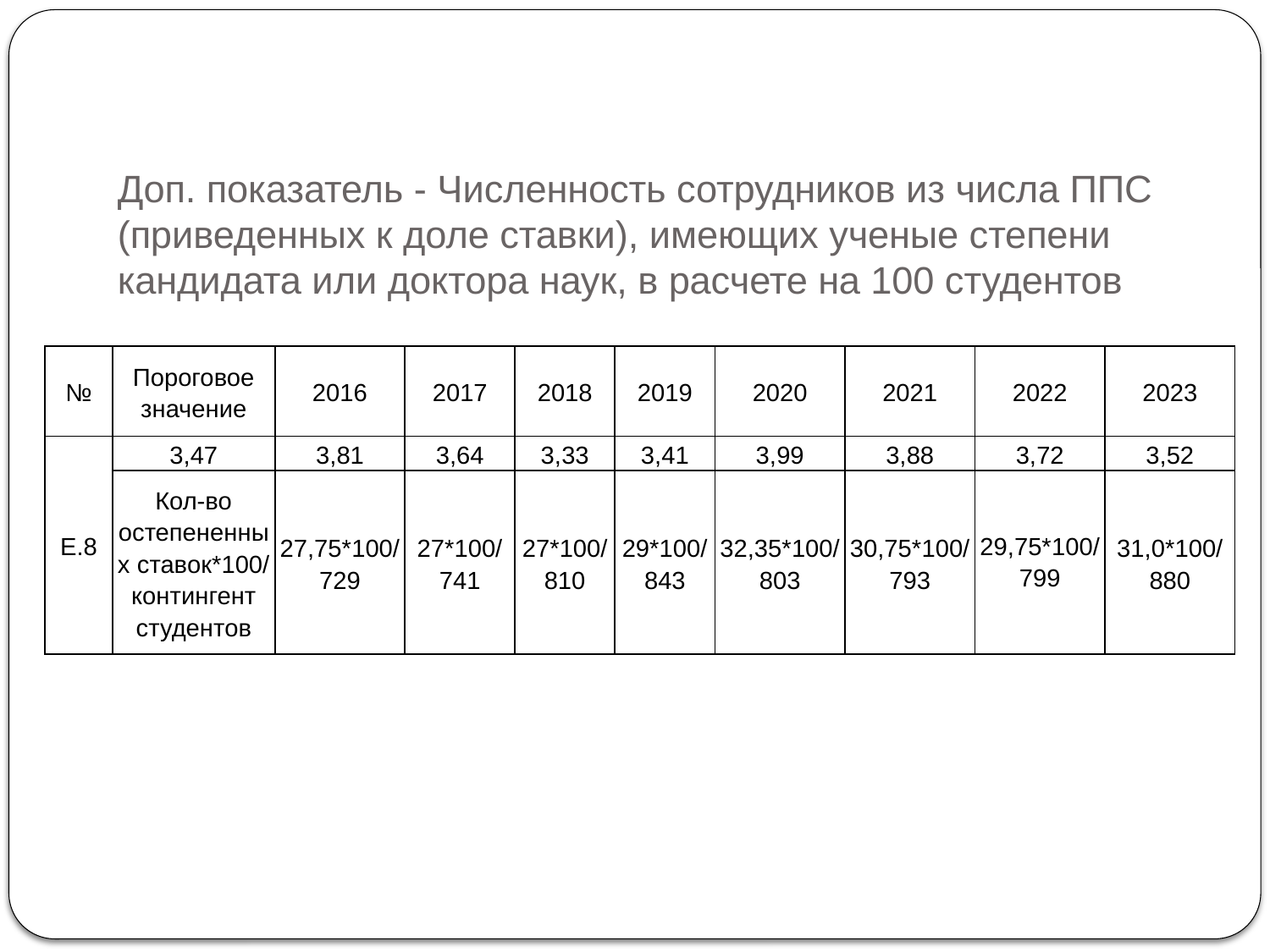

# Доп. показатель - Численность сотрудников из числа ППС (приведенных к доле ставки), имеющих ученые степени кандидата или доктора наук, в расчете на 100 студентов
| № | Пороговое значение | 2016 | 2017 | 2018 | 2019 | 2020 | 2021 | 2022 | 2023 |
| --- | --- | --- | --- | --- | --- | --- | --- | --- | --- |
| E.8 | 3,47 | 3,81 | 3,64 | 3,33 | 3,41 | 3,99 | 3,88 | 3,72 | 3,52 |
|  | Кол-во остепененных ставок\*100/ контингент студентов | 27,75\*100/ 729 | 27\*100/ 741 | 27\*100/ 810 | 29\*100/ 843 | 32,35\*100/803 | 30,75\*100/793 | 29,75\*100/ 799 | 31,0\*100/ 880 |